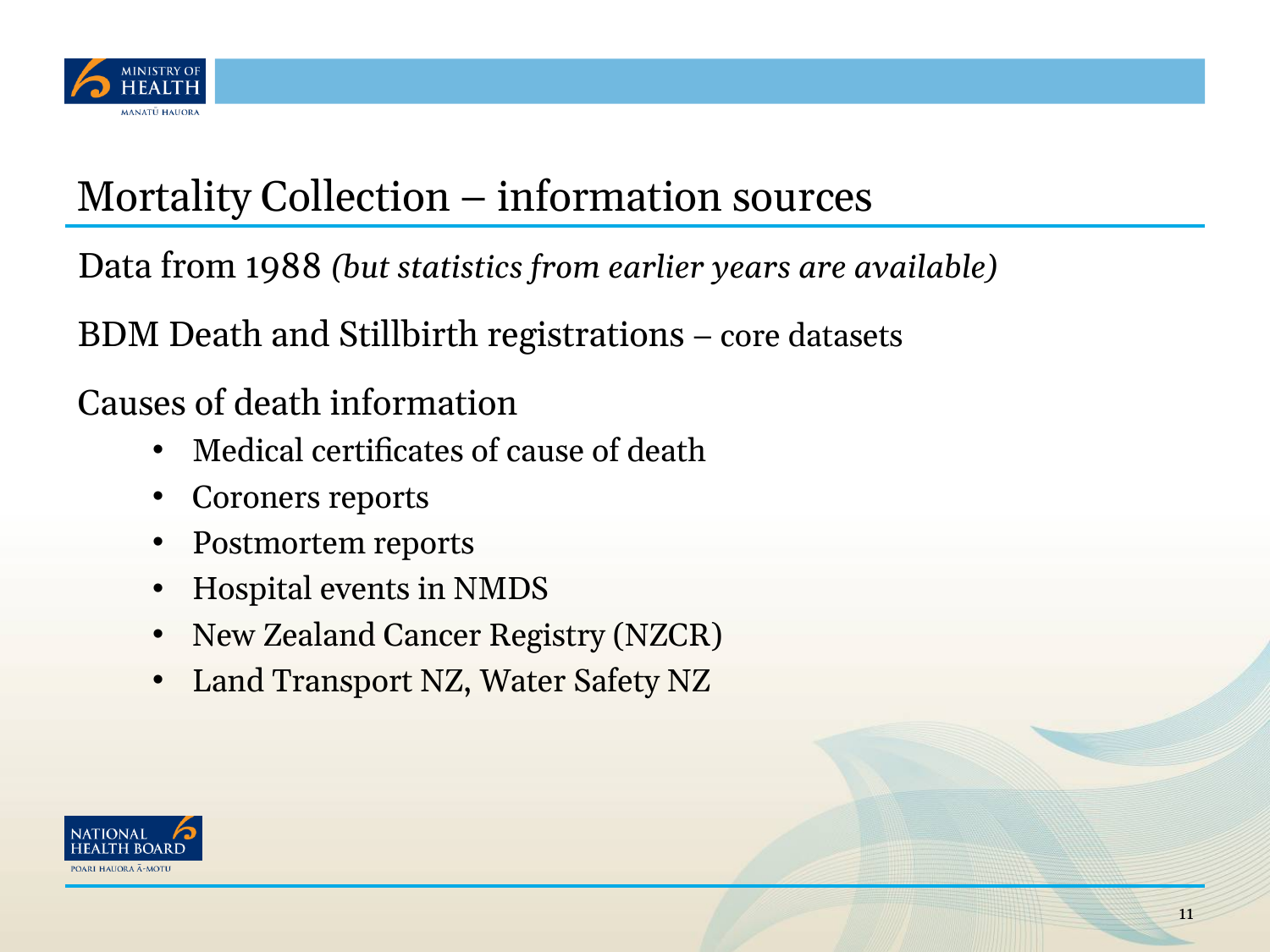

# Mortality Collection – information sources
Data from 1988 (but statistics from earlier years are available)
BDM Death and Stillbirth registrations – core datasets
Causes of death information
Medical certificates of cause of death
Coroners reports
Postmortem reports
Hospital events in NMDS
New Zealand Cancer Registry (NZCR)
Land Transport NZ, Water Safety NZ

11